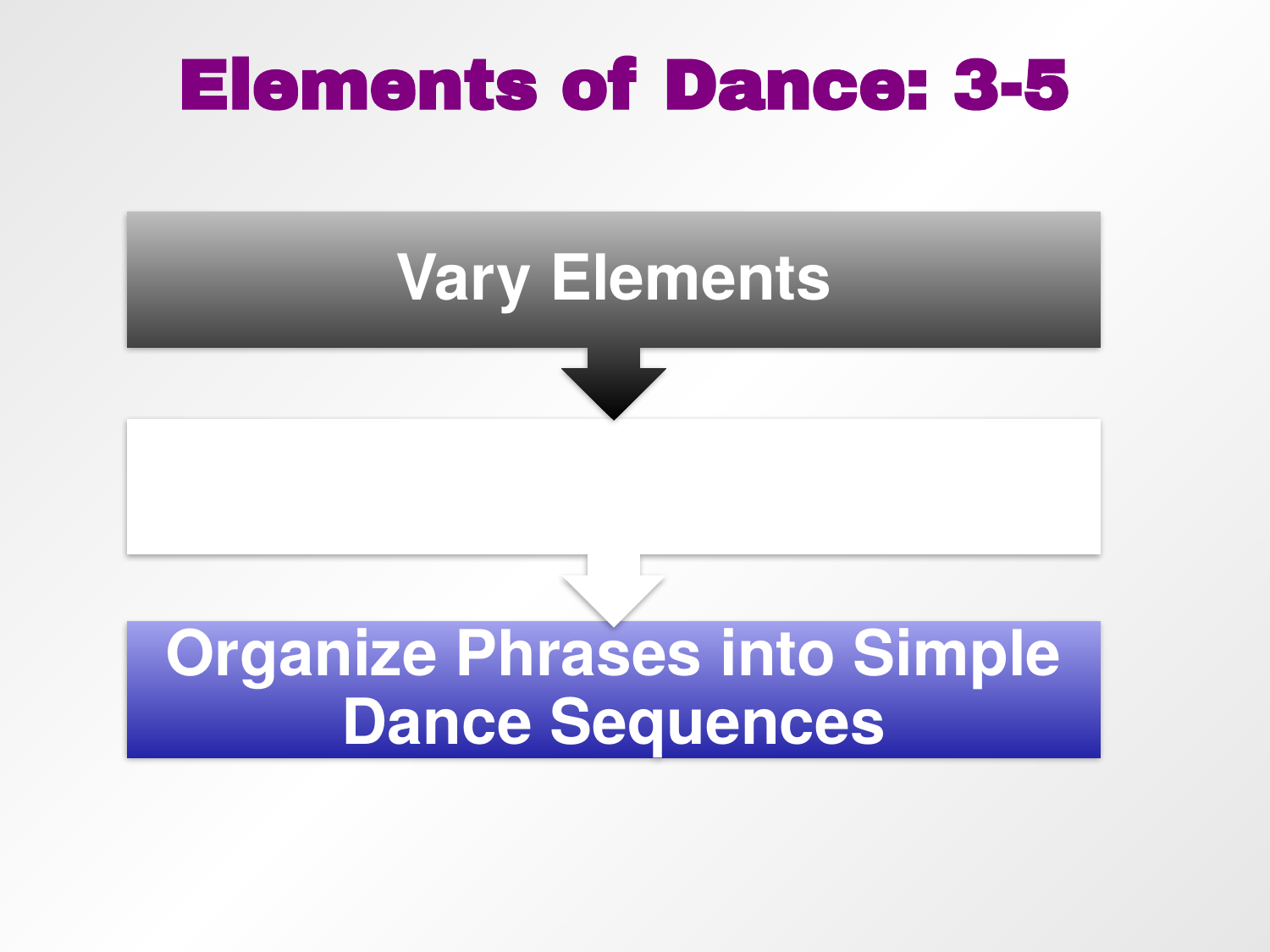

Elements of Dance: 3-5
Organize Phrases into Simple Dance Sequences
Show Beginning, Middle, End
Vary Elements